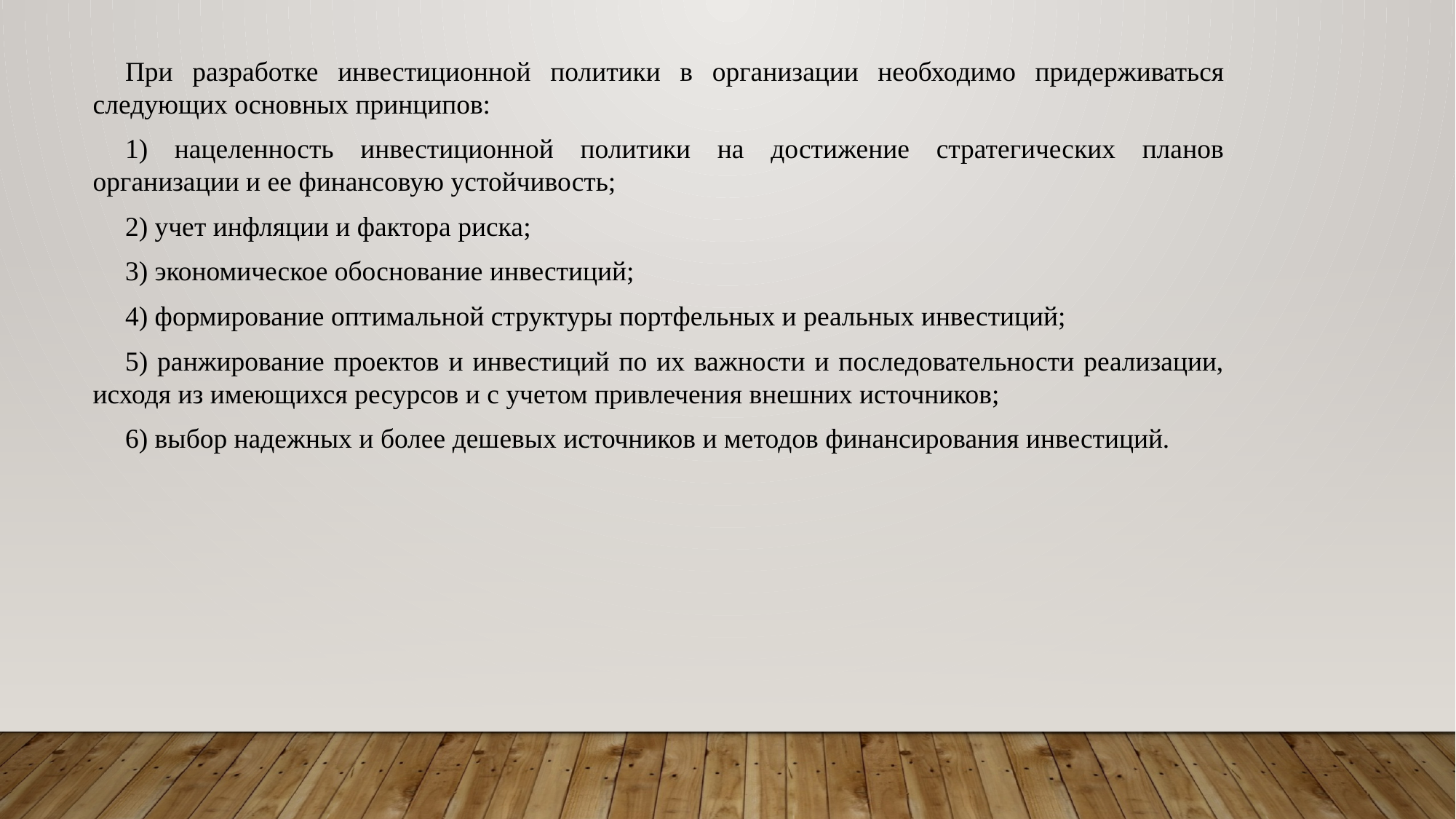

При разработке инвестиционной политики в организации необходимо придерживаться следующих основных принципов:
1) нацеленность инвестиционной политики на достижение стратегических планов организации и ее финансовую устойчивость;
2) учет инфляции и фактора риска;
3) экономическое обоснование инвестиций;
4) формирование оптимальной структуры портфельных и реальных инвестиций;
5) ранжирование проектов и инвестиций по их важности и последовательности реализации, исходя из имеющихся ресурсов и с учетом привлечения внешних источников;
6) выбор надежных и более дешевых источников и методов финансирования инвестиций.